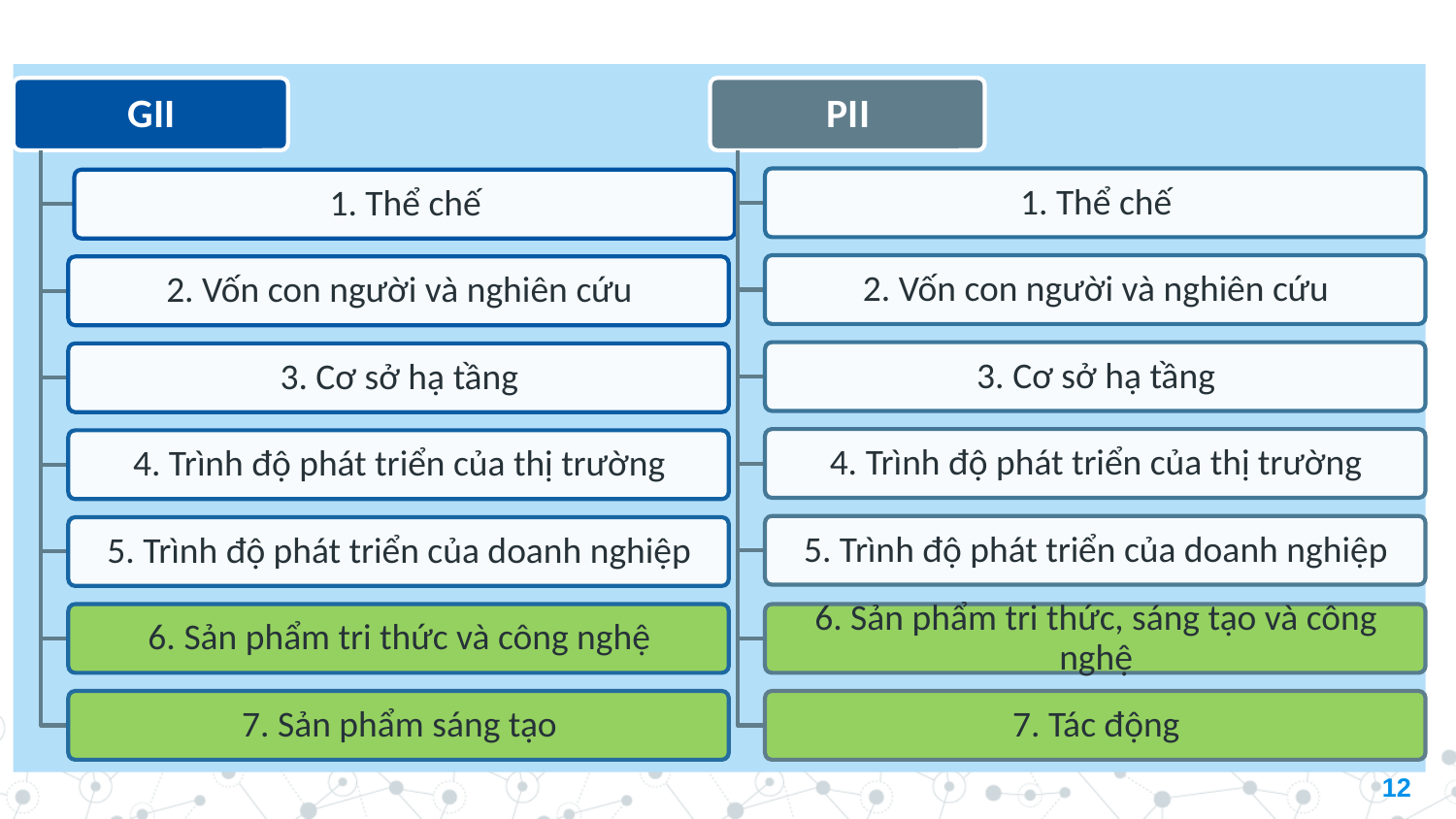

GII
1. Thể chế
2. Vốn con người và nghiên cứu
3. Cơ sở hạ tầng
4. Trình độ phát triển của thị trường
5. Trình độ phát triển của doanh nghiệp
6. Sản phẩm tri thức và công nghệ
7. Sản phẩm sáng tạo
PII
1. Thể chế
2. Vốn con người và nghiên cứu
3. Cơ sở hạ tầng
4. Trình độ phát triển của thị trường
5. Trình độ phát triển của doanh nghiệp
6. Sản phẩm tri thức, sáng tạo và công nghệ
7. Tác động
12